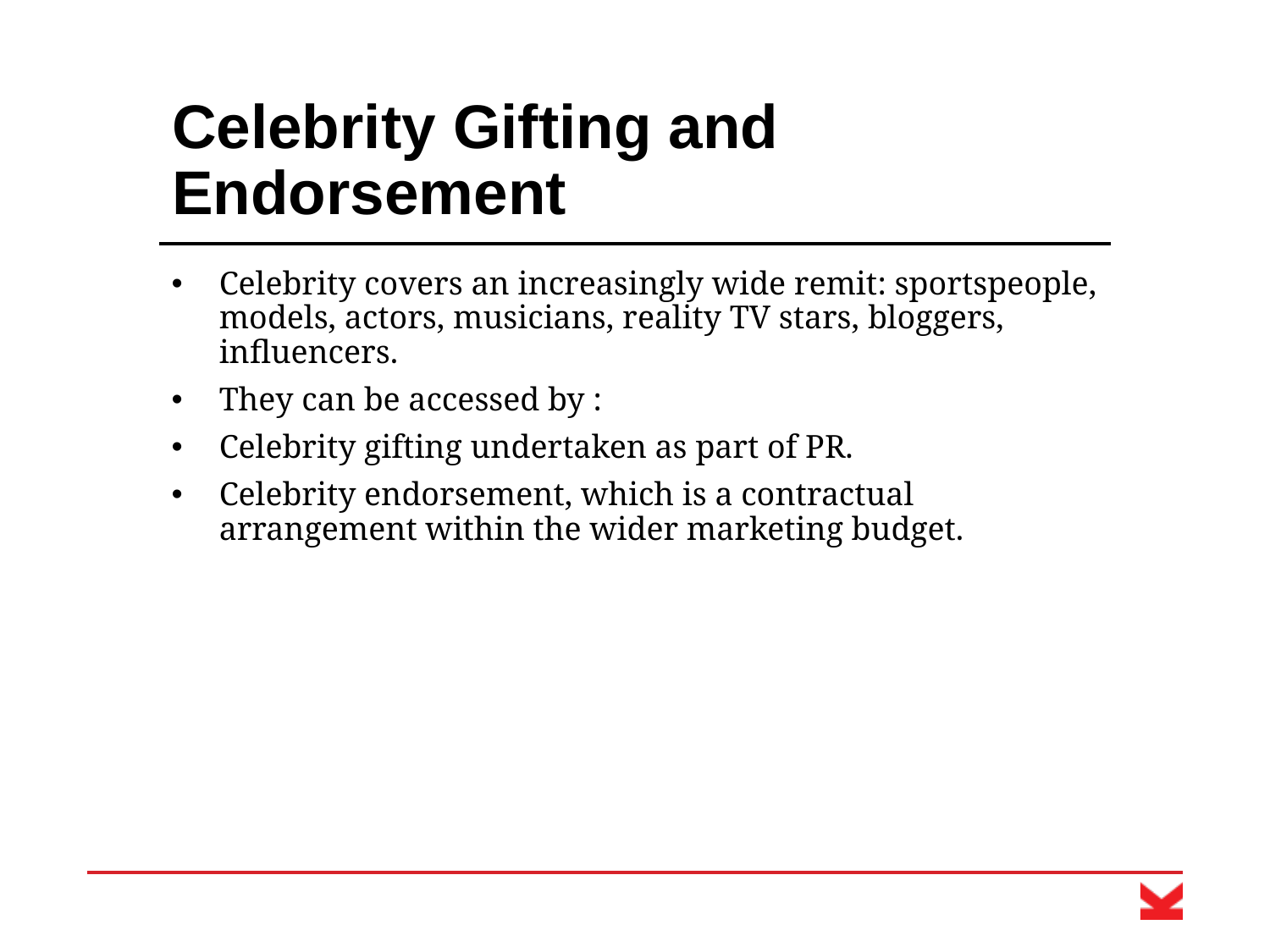

# Celebrity Gifting and Endorsement
Celebrity covers an increasingly wide remit: sportspeople, models, actors, musicians, reality TV stars, bloggers, influencers.
They can be accessed by :
Celebrity gifting undertaken as part of PR.
Celebrity endorsement, which is a contractual arrangement within the wider marketing budget.